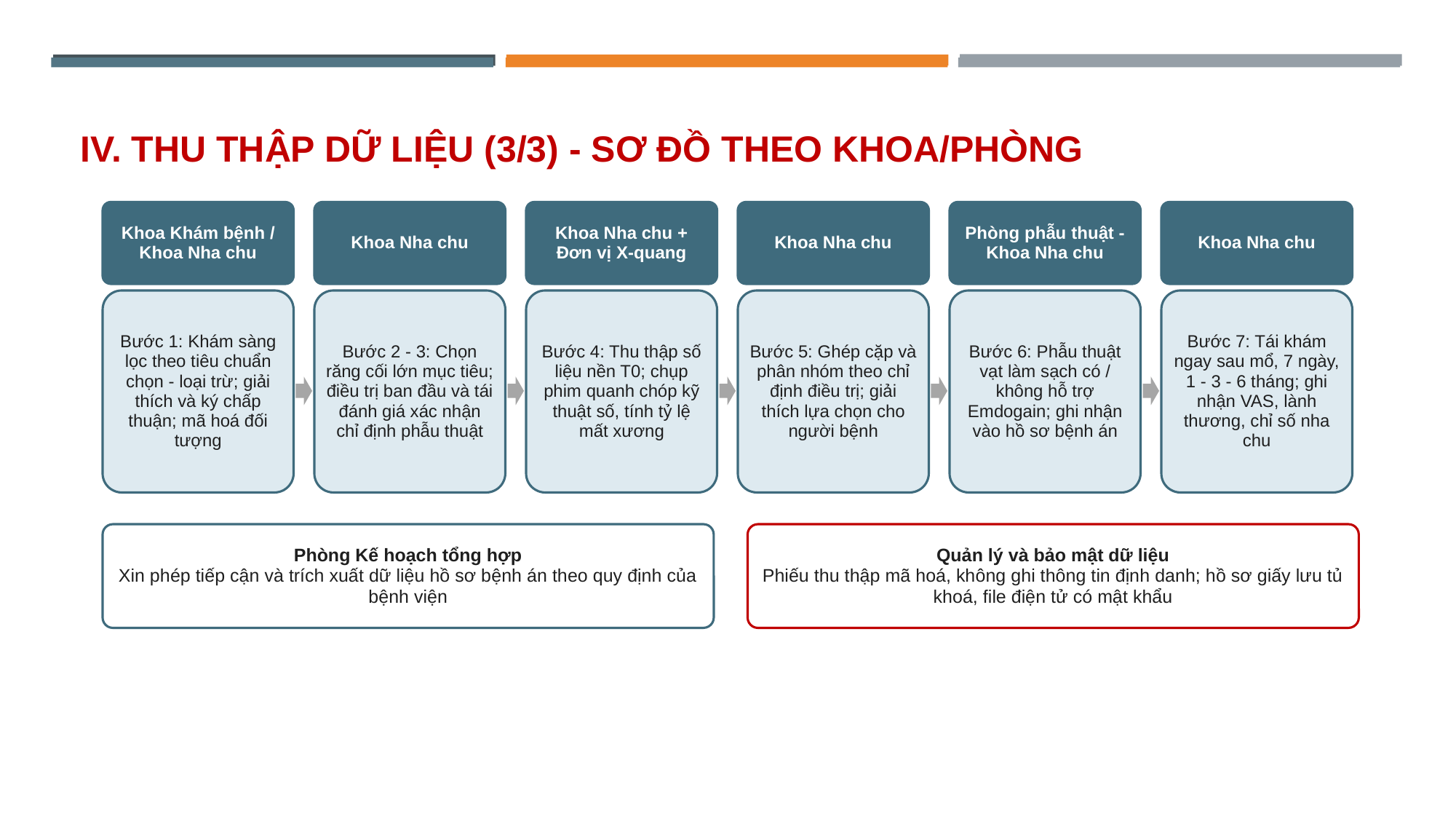

# IV. THU THẬP DỮ LIỆU (3/3) - SƠ ĐỒ THEO KHOA/PHÒNG

Khoa Khám bệnh /
Khoa Nha chu
Khoa Nha chu
Khoa Nha chu +
Đơn vị X-quang
Khoa Nha chu
Phòng phẫu thuật -
Khoa Nha chu
Khoa Nha chu
Bước 1: Khám sàng lọc theo tiêu chuẩn chọn - loại trừ; giải thích và ký chấp thuận; mã hoá đối tượng
Bước 2 - 3: Chọn răng cối lớn mục tiêu; điều trị ban đầu và tái đánh giá xác nhận chỉ định phẫu thuật
Bước 4: Thu thập số liệu nền T0; chụp phim quanh chóp kỹ thuật số, tính tỷ lệ mất xương
Bước 5: Ghép cặp và phân nhóm theo chỉ định điều trị; giải thích lựa chọn cho người bệnh
Bước 6: Phẫu thuật vạt làm sạch có / không hỗ trợ Emdogain; ghi nhận vào hồ sơ bệnh án
Bước 7: Tái khám ngay sau mổ, 7 ngày, 1 - 3 - 6 tháng; ghi nhận VAS, lành thương, chỉ số nha chu

Phòng Kế hoạch tổng hợp
Xin phép tiếp cận và trích xuất dữ liệu hồ sơ bệnh án theo quy định của bệnh viện
Quản lý và bảo mật dữ liệu
Phiếu thu thập mã hoá, không ghi thông tin định danh; hồ sơ giấy lưu tủ khoá, file điện tử có mật khẩu